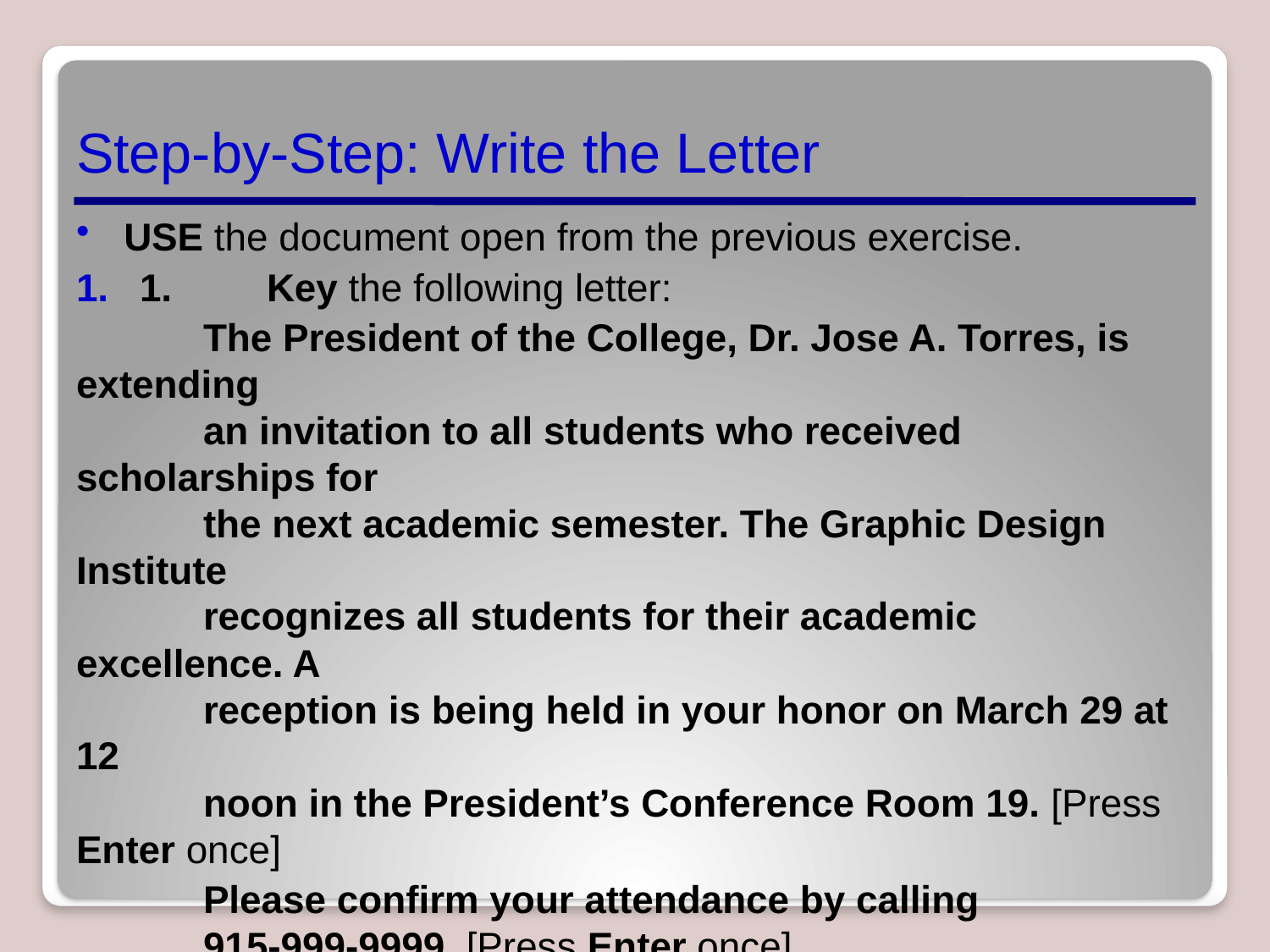

# Step-by-Step: Write the Letter
USE the document open from the previous exercise.
1.	Key the following letter:
	The President of the College, Dr. Jose A. Torres, is extending
	an invitation to all students who received scholarships for
	the next academic semester. The Graphic Design Institute
	recognizes all students for their academic excellence. A
	reception is being held in your honor on March 29 at 12
	noon in the President’s Conference Room 19. [Press Enter once]
	Please confirm your attendance by calling
	915-999-9999. [Press Enter once]
	Regards, [Press Enter twice]
	Jerry Wright [Press Shift+Enter to insert a line break]
	Scholarship Committee Chair
LEAVE the document open to use in the next exercise.